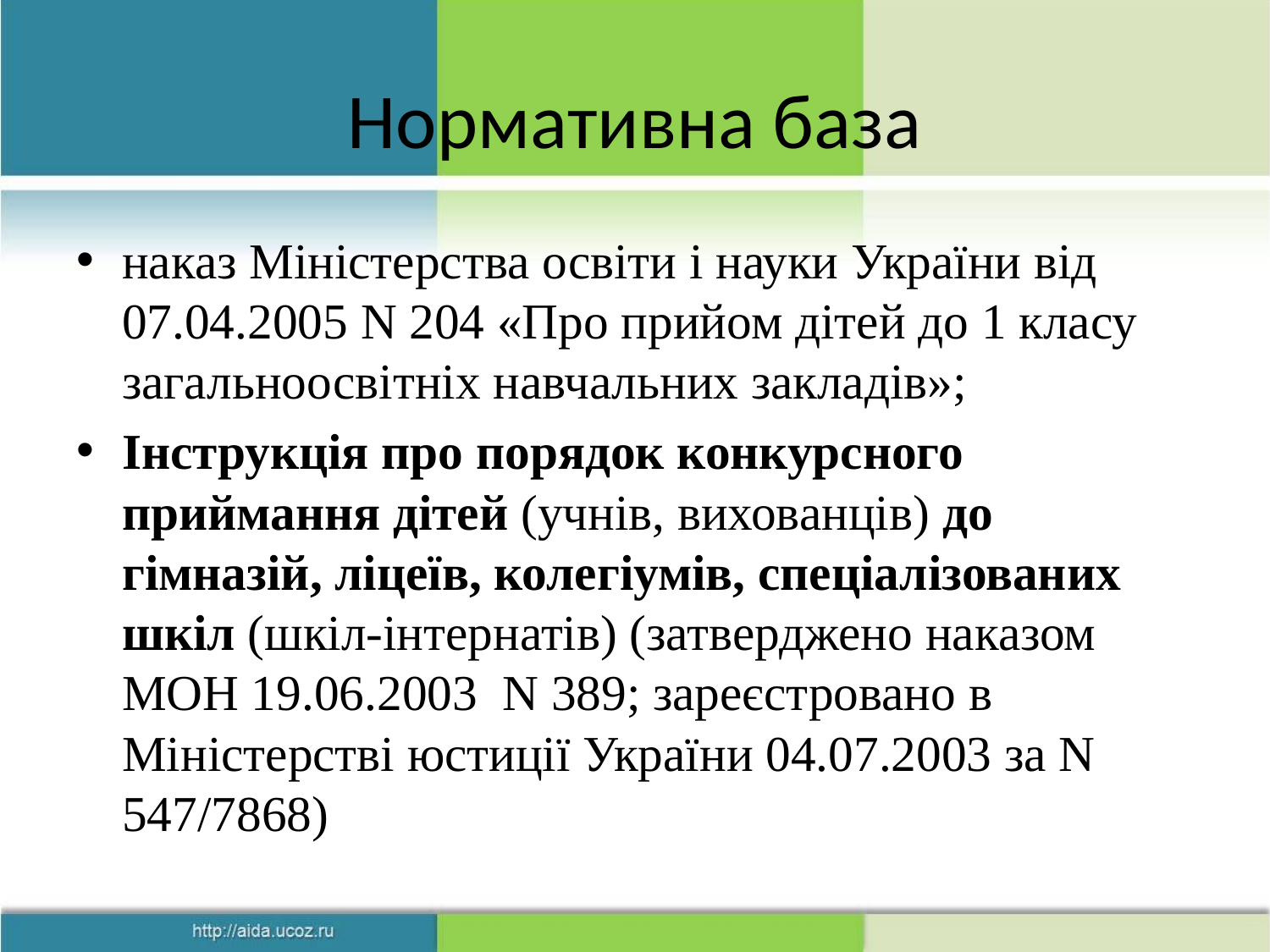

# Нормативна база
наказ Міністерства освіти і науки України від 07.04.2005 N 204 «Про прийом дітей до 1 класу загальноосвітніх навчальних закладів»;
Інструкція про порядок конкурсного приймання дітей (учнів, вихованців) до гімназій, ліцеїв, колегіумів, спеціалізованих шкіл (шкіл-інтернатів) (затверджено наказом МОН 19.06.2003  N 389; зареєстровано в Міністерстві юстиції України 04.07.2003 за N 547/7868)